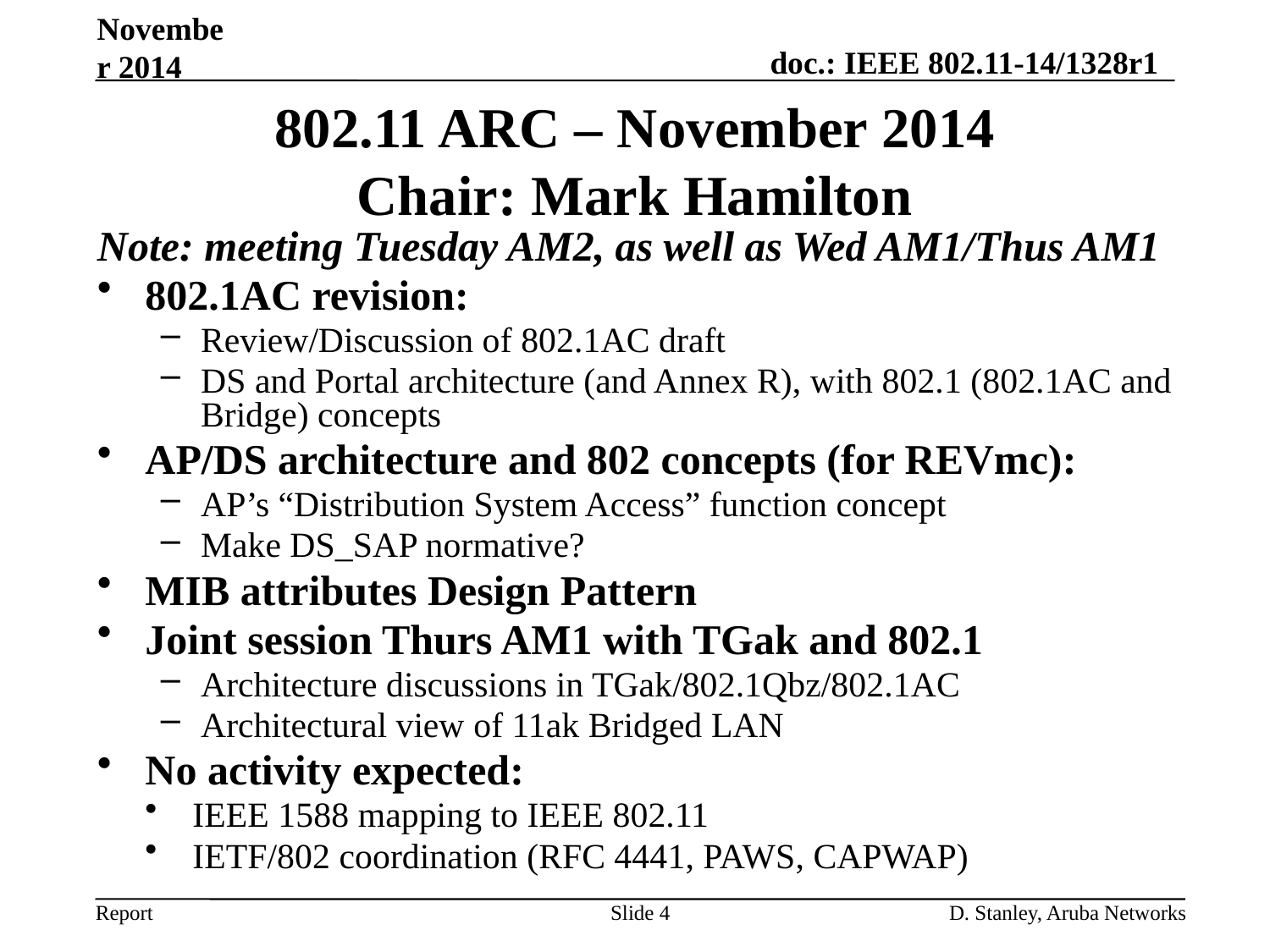

November 2014
# 802.11 ARC – November 2014 Chair: Mark Hamilton
Note: meeting Tuesday AM2, as well as Wed AM1/Thus AM1
802.1AC revision:
Review/Discussion of 802.1AC draft
DS and Portal architecture (and Annex R), with 802.1 (802.1AC and Bridge) concepts
AP/DS architecture and 802 concepts (for REVmc):
AP’s “Distribution System Access” function concept
Make DS_SAP normative?
MIB attributes Design Pattern
Joint session Thurs AM1 with TGak and 802.1
Architecture discussions in TGak/802.1Qbz/802.1AC
Architectural view of 11ak Bridged LAN
No activity expected:
IEEE 1588 mapping to IEEE 802.11
IETF/802 coordination (RFC 4441, PAWS, CAPWAP)
Slide 4
D. Stanley, Aruba Networks